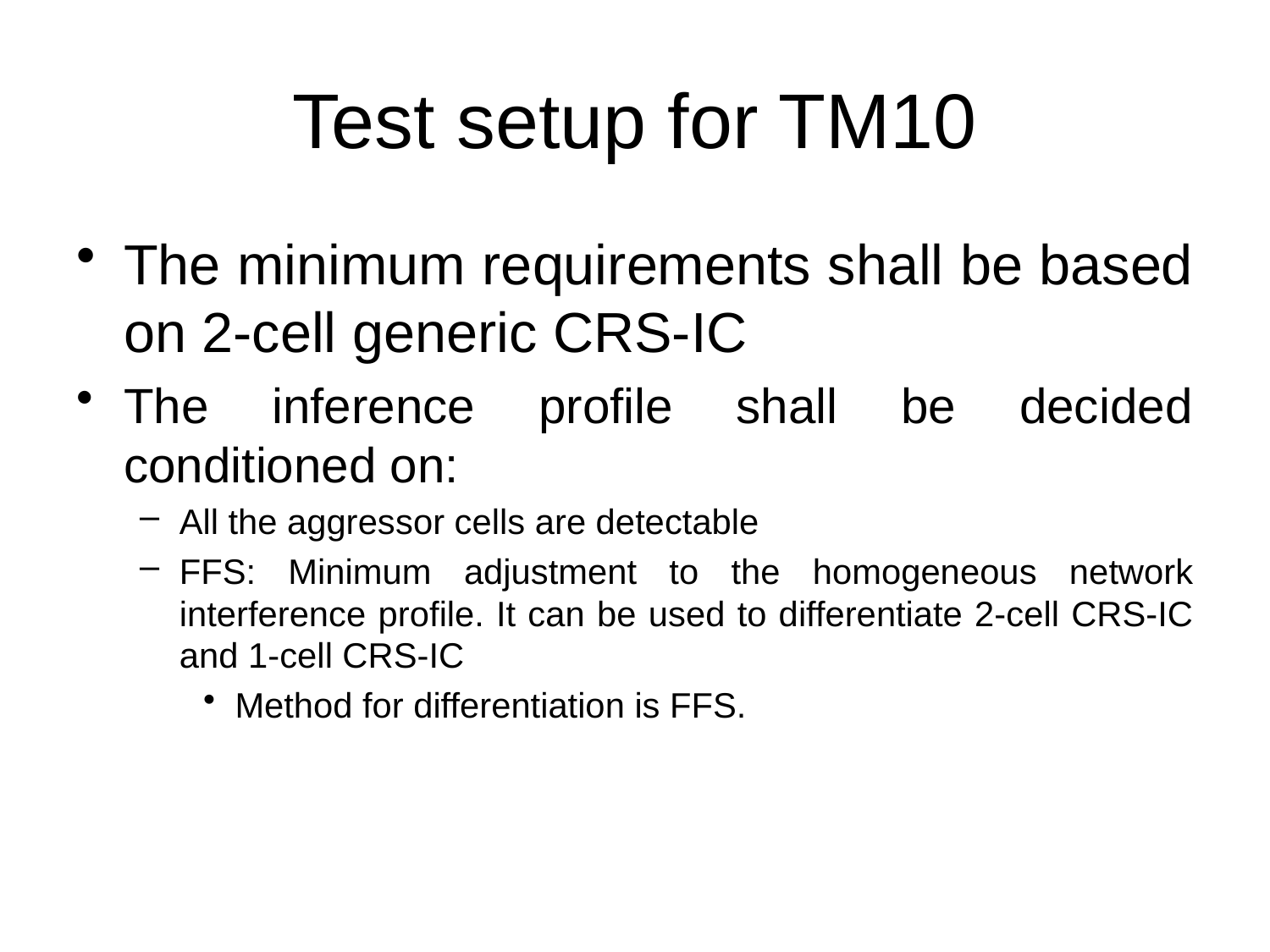

# Test setup for TM10
The minimum requirements shall be based on 2-cell generic CRS-IC
The inference profile shall be decided conditioned on:
All the aggressor cells are detectable
FFS: Minimum adjustment to the homogeneous network interference profile. It can be used to differentiate 2-cell CRS-IC and 1-cell CRS-IC
Method for differentiation is FFS.